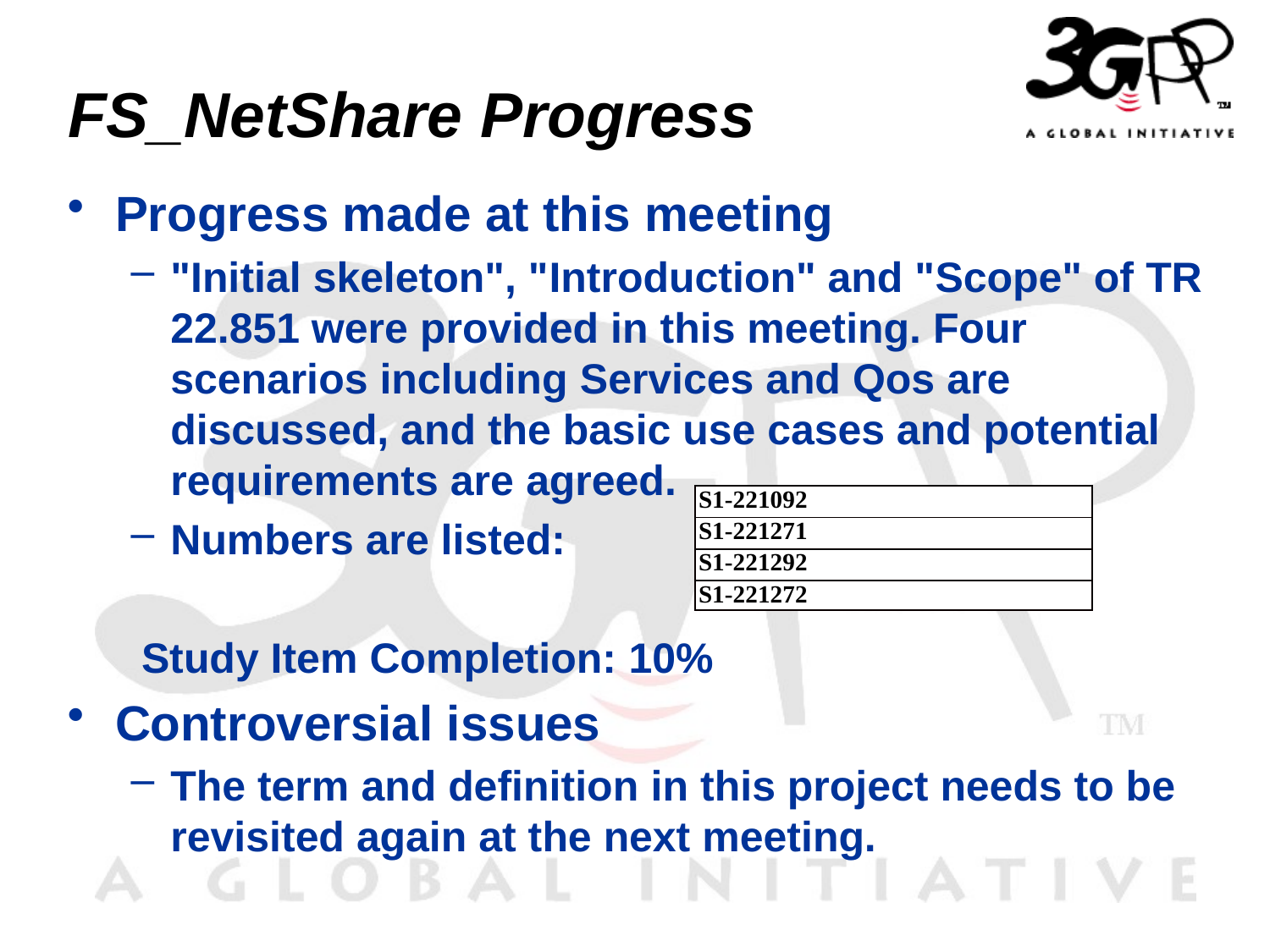

# FS_NetShare Progress
Progress made at this meeting
"Initial skeleton", "Introduction" and "Scope" of TR 22.851 were provided in this meeting. Four scenarios including Services and Qos are discussed, and the basic use cases and potential requirements are agreed.
Numbers are listed:

 Study Item Completion: 10%
Controversial issues
The term and definition in this project needs to be revisited again at the next meeting.
| S1-221092 |
| --- |
| S1-221271 |
| S1-221292 |
| S1-221272 |
2